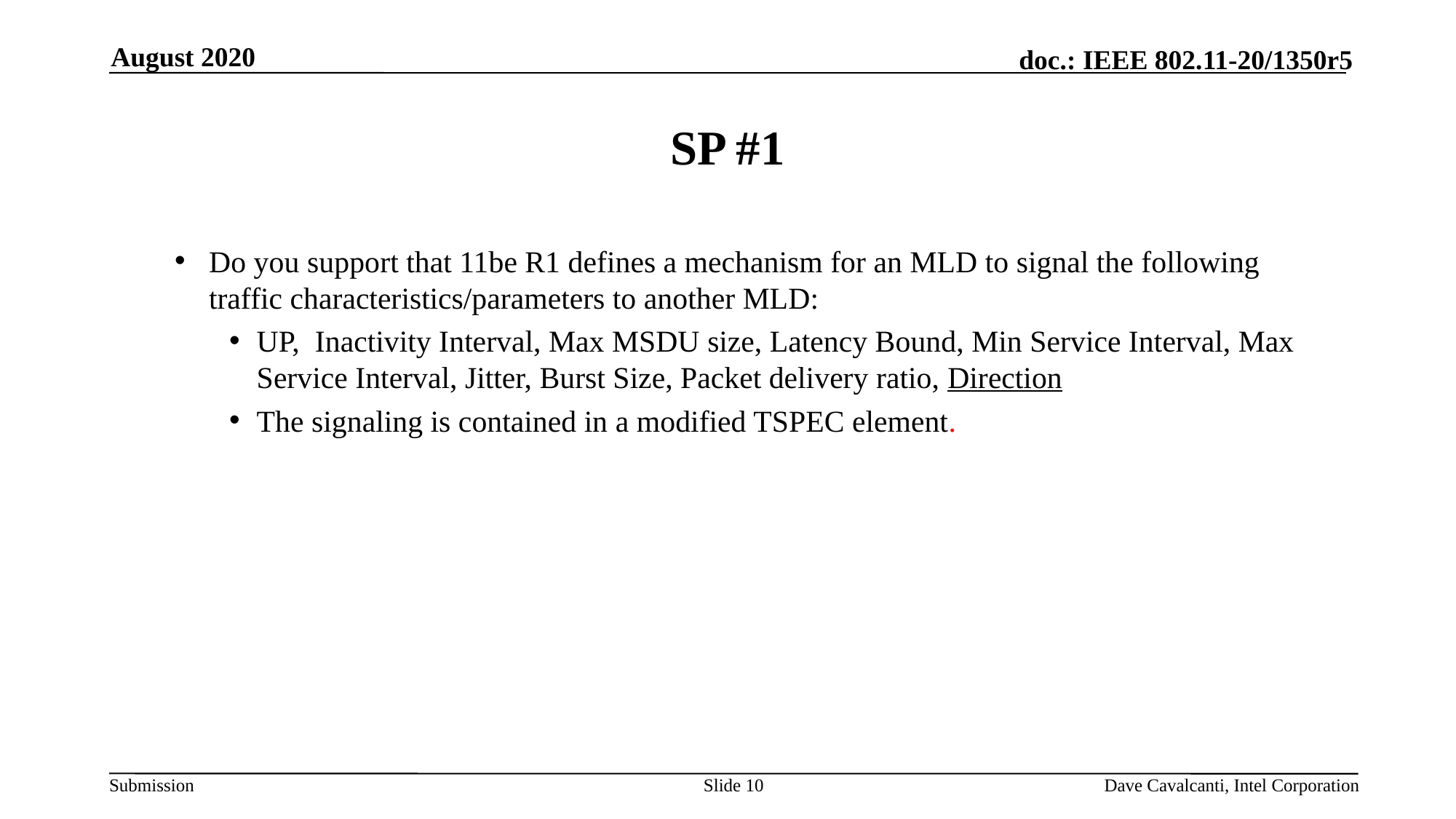

August 2020
# SP #1
Do you support that 11be R1 defines a mechanism for an MLD to signal the following traffic characteristics/parameters to another MLD:
UP,  Inactivity Interval, Max MSDU size, Latency Bound, Min Service Interval, Max Service Interval, Jitter, Burst Size, Packet delivery ratio, Direction
The signaling is contained in a modified TSPEC element.

Slide 10
Dave Cavalcanti, Intel Corporation